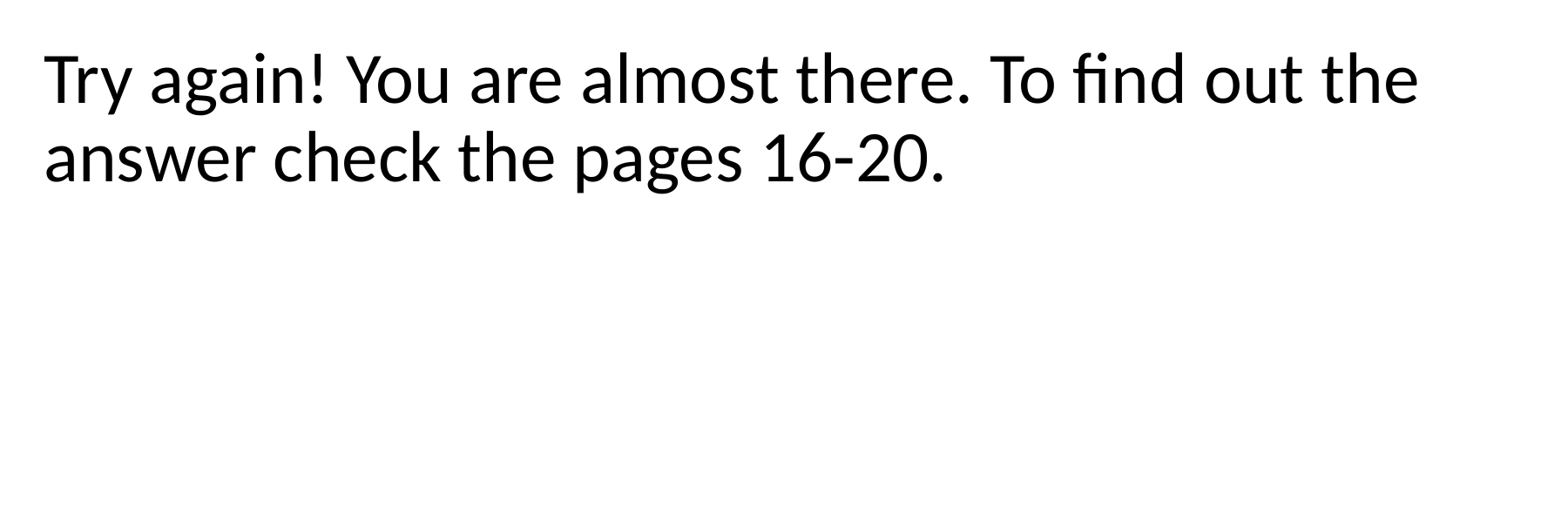

Try again! You are almost there. To find out the answer check the pages 16-20.